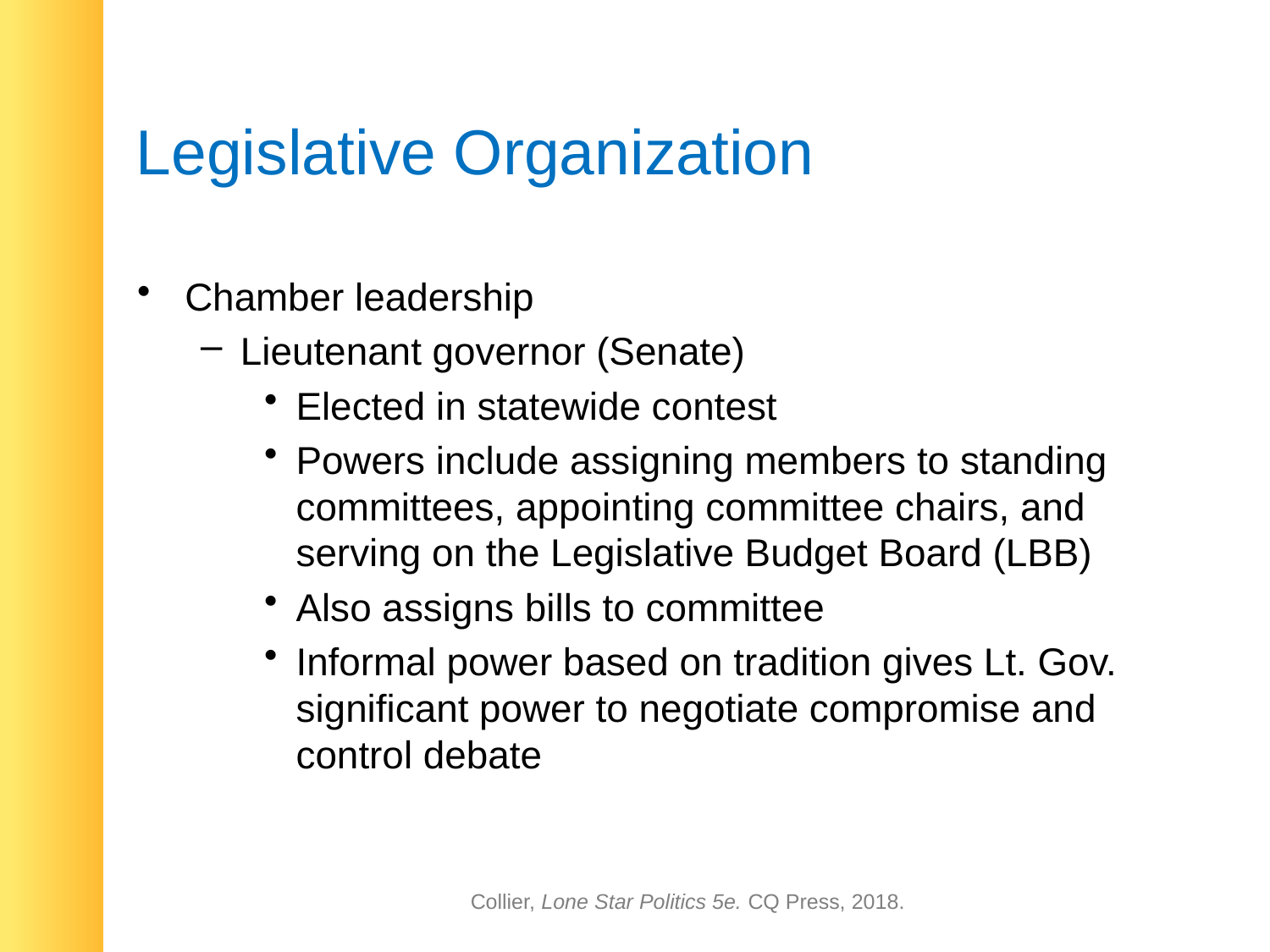

# Legislative Organization
Chamber leadership
Lieutenant governor (Senate)
Elected in statewide contest
Powers include assigning members to standing committees, appointing committee chairs, and serving on the Legislative Budget Board (LBB)
Also assigns bills to committee
Informal power based on tradition gives Lt. Gov. significant power to negotiate compromise and control debate
Collier, Lone Star Politics 5e. CQ Press, 2018.